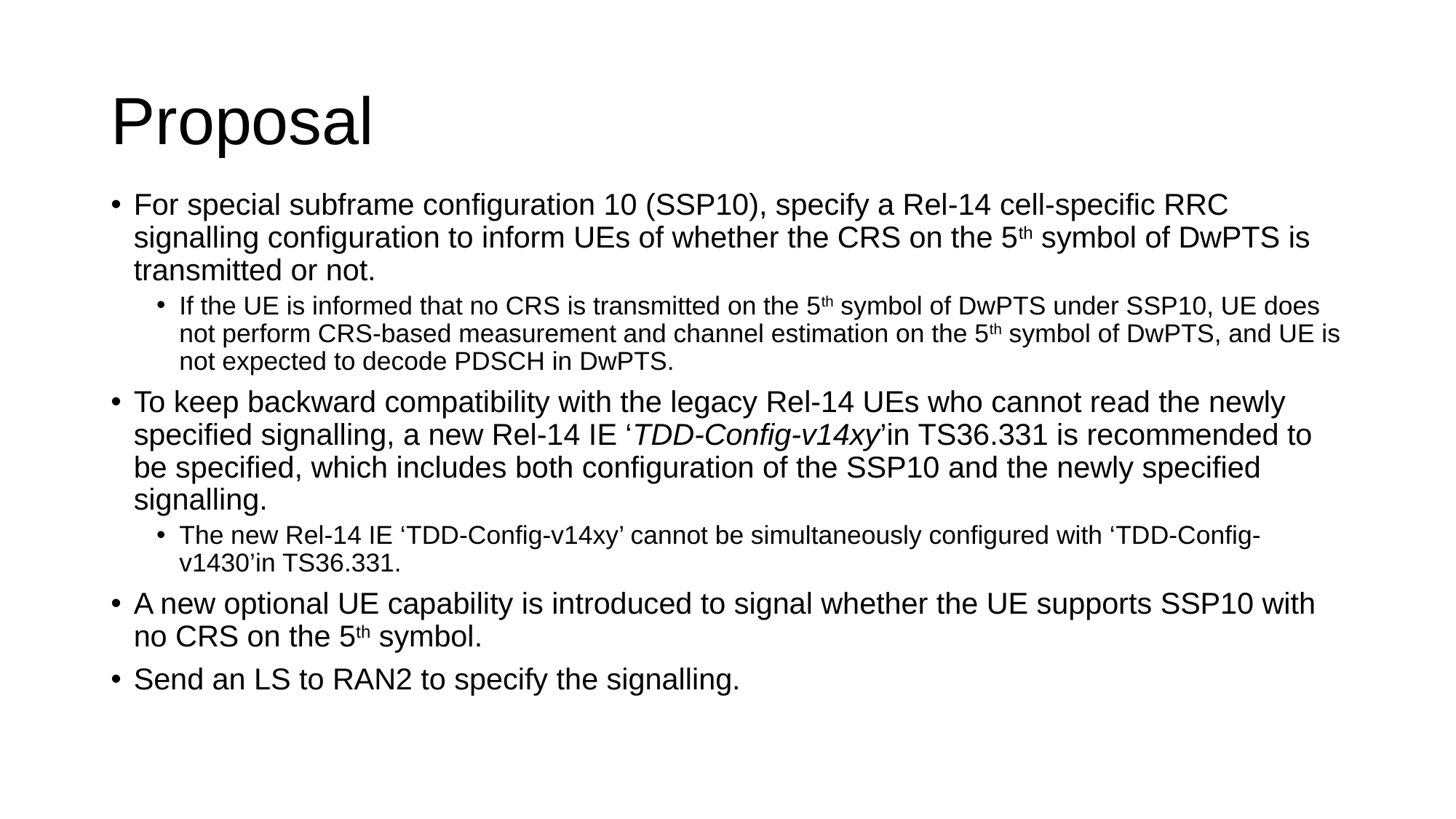

# Proposal
For special subframe configuration 10 (SSP10), specify a Rel-14 cell-specific RRC signalling configuration to inform UEs of whether the CRS on the 5th symbol of DwPTS is transmitted or not.
If the UE is informed that no CRS is transmitted on the 5th symbol of DwPTS under SSP10, UE does not perform CRS-based measurement and channel estimation on the 5th symbol of DwPTS, and UE is not expected to decode PDSCH in DwPTS.
To keep backward compatibility with the legacy Rel-14 UEs who cannot read the newly specified signalling, a new Rel-14 IE ‘TDD-Config-v14xy’in TS36.331 is recommended to be specified, which includes both configuration of the SSP10 and the newly specified signalling.
The new Rel-14 IE ‘TDD-Config-v14xy’ cannot be simultaneously configured with ‘TDD-Config-v1430’in TS36.331.
A new optional UE capability is introduced to signal whether the UE supports SSP10 with no CRS on the 5th symbol.
Send an LS to RAN2 to specify the signalling.